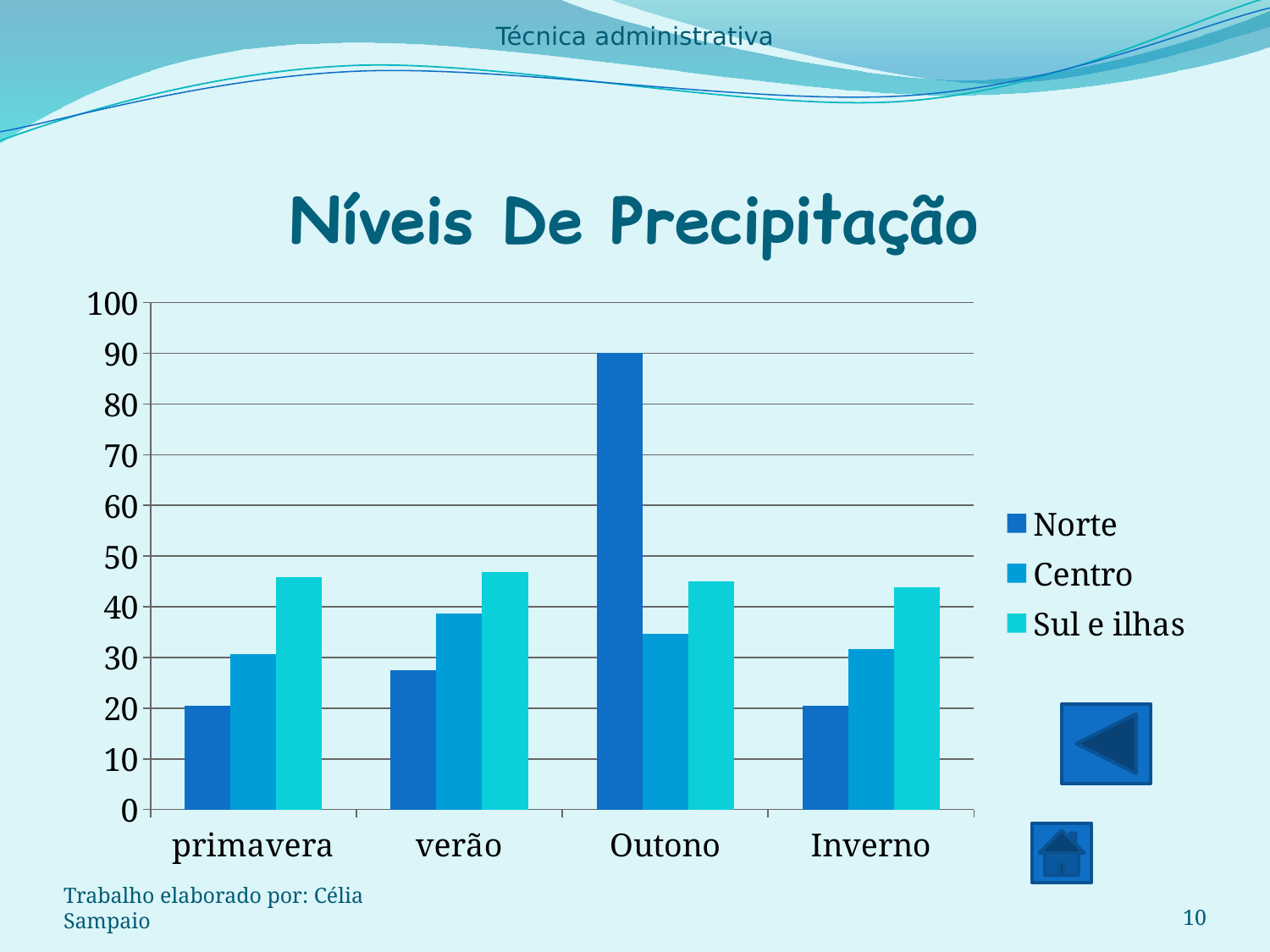

Técnica administrativa
# Níveis De Precipitação

### Chart

| Category | Norte | Centro | Sul e ilhas |
|---|---|---|---|
| primavera | 20.4 | 30.6 | 45.9 |
| verão | 27.4 | 38.6 | 46.9 |
| Outono | 90.0 | 34.6 | 45.0 |
| Inverno | 20.4 | 31.6 | 43.9 |

10
Trabalho elaborado por: Célia Sampaio